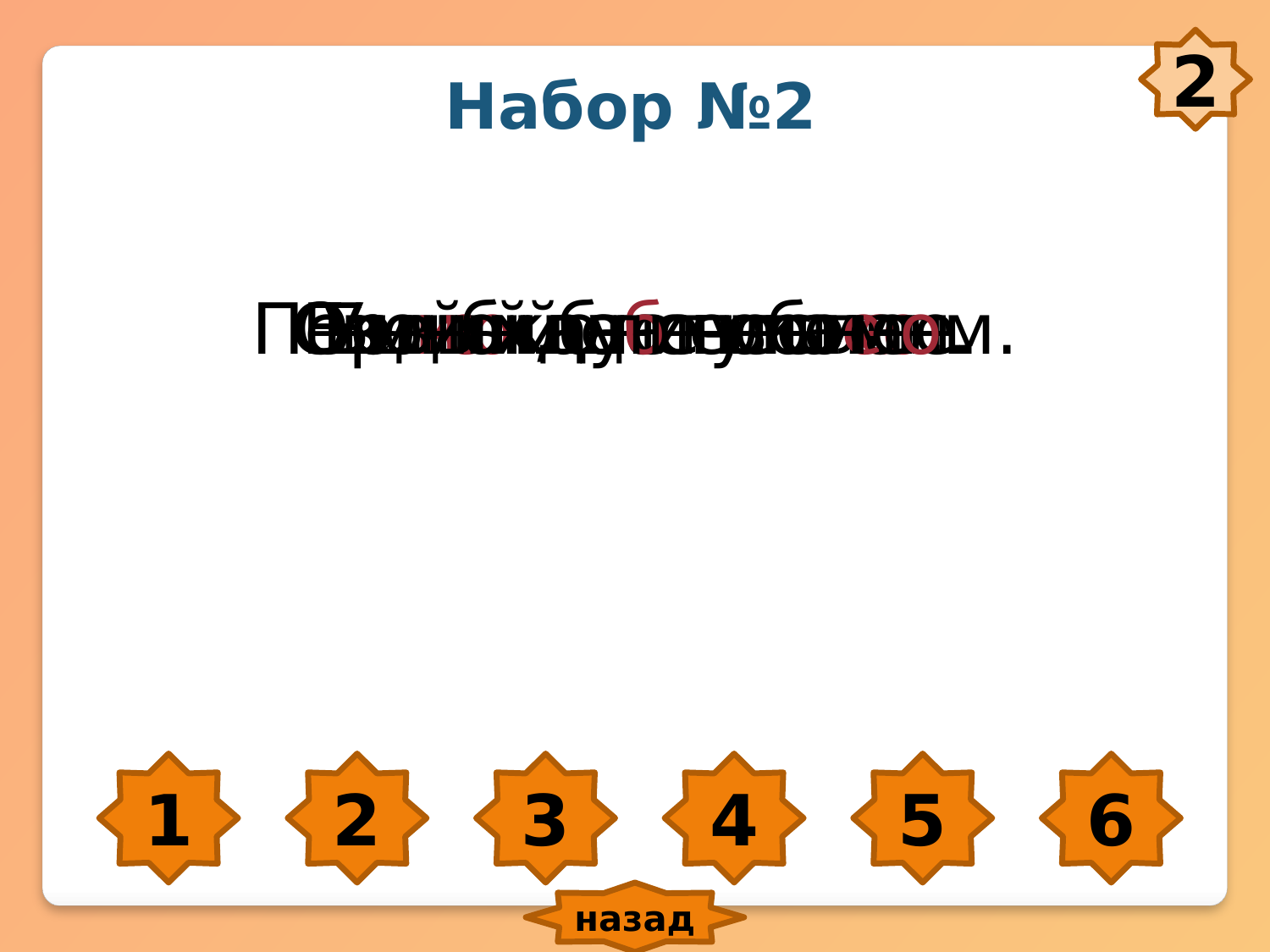

2
Набор №2
Было да сплыло.
Беден, да честен.
Ошибка не обман.
Умный уступает.
Свой хлеб сытнее.
Первый блин комом.
1
2
3
4
5
6
назад